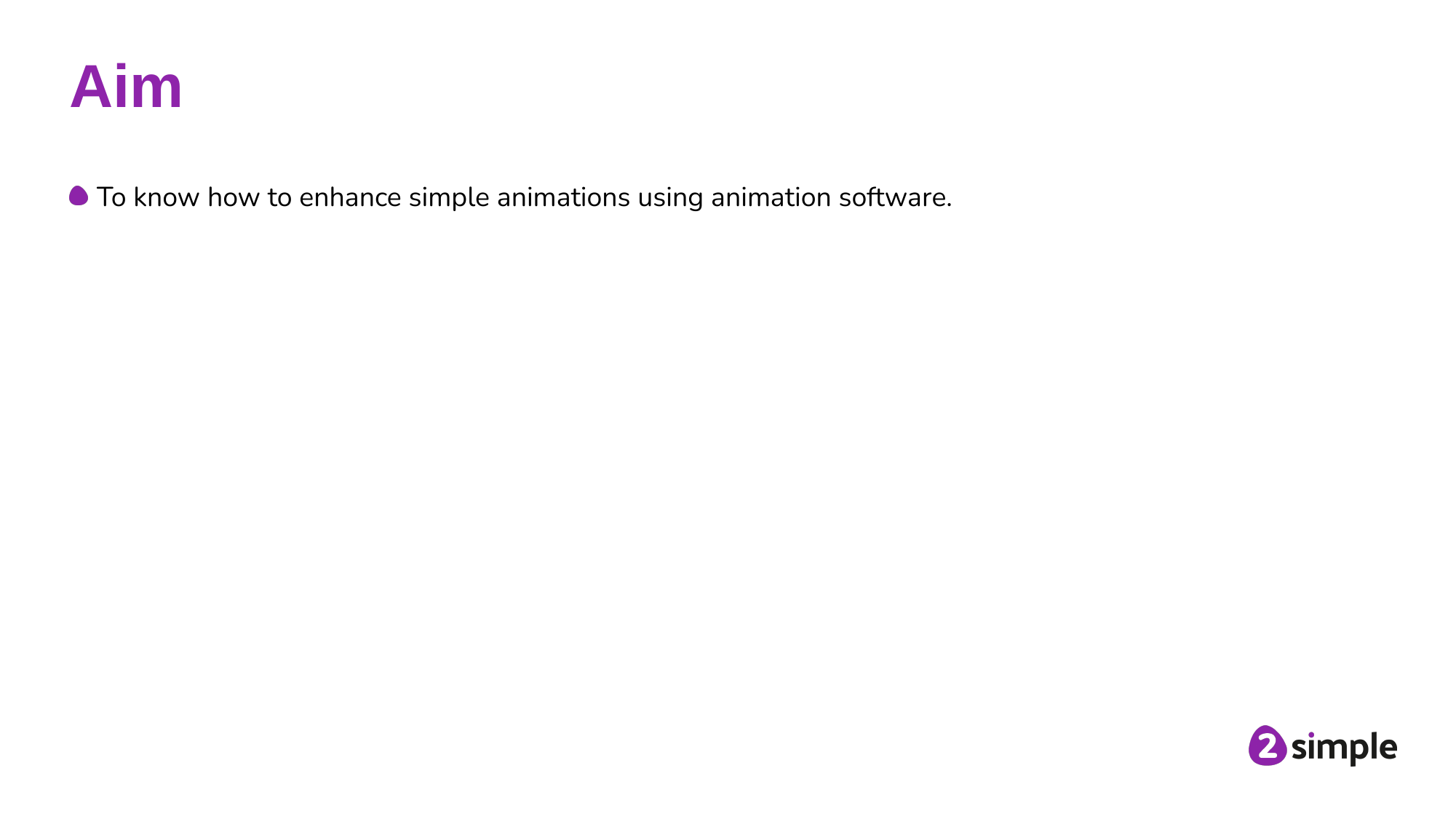

# Aim
To know how to enhance simple animations using animation software.